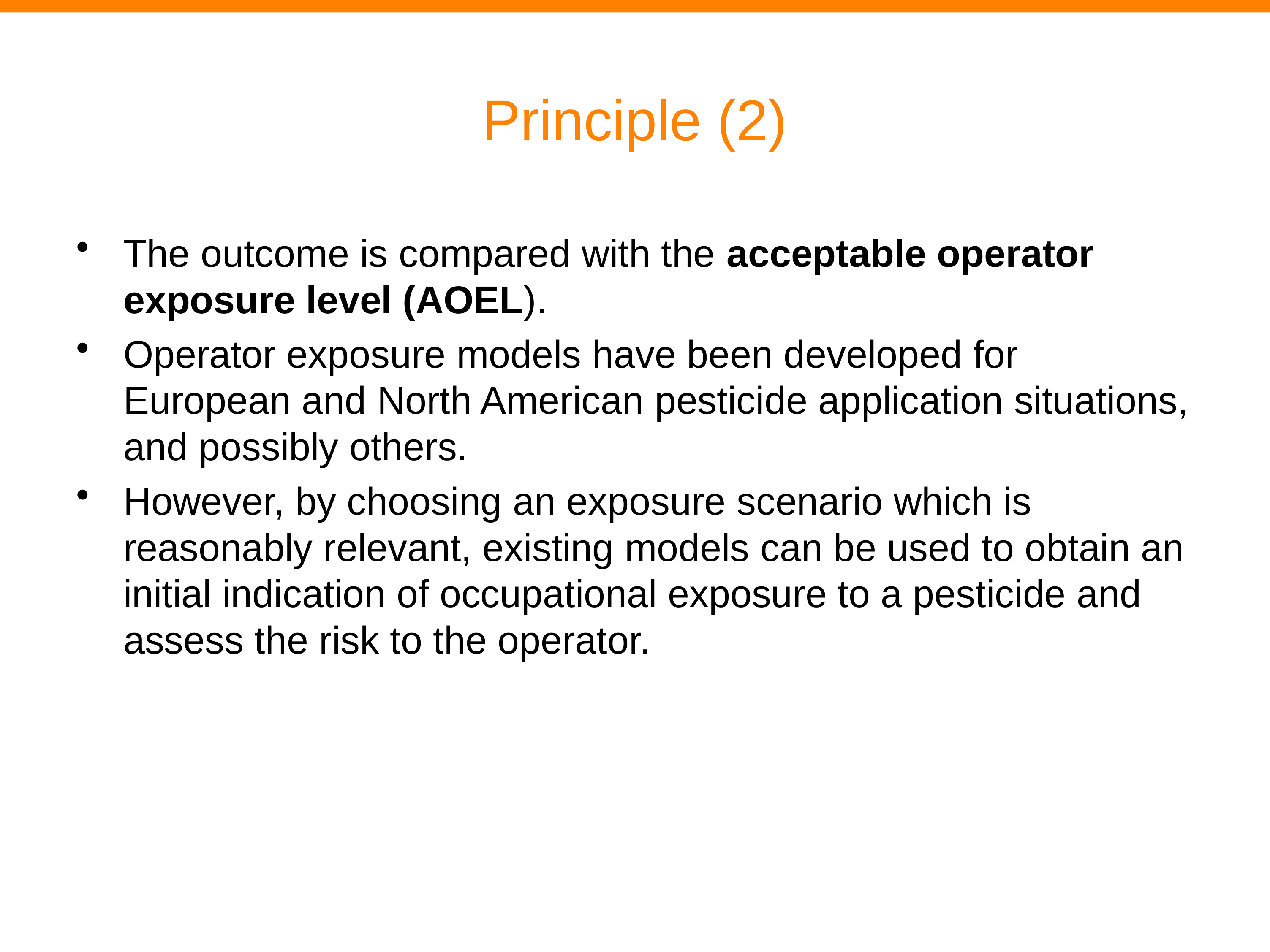

# Principle (2)
The outcome is compared with the acceptable operator exposure level (AOEL).
Operator exposure models have been developed for European and North American pesticide application situations, and possibly others.
However, by choosing an exposure scenario which is reasonably relevant, existing models can be used to obtain an initial indication of occupational exposure to a pesticide and assess the risk to the operator.